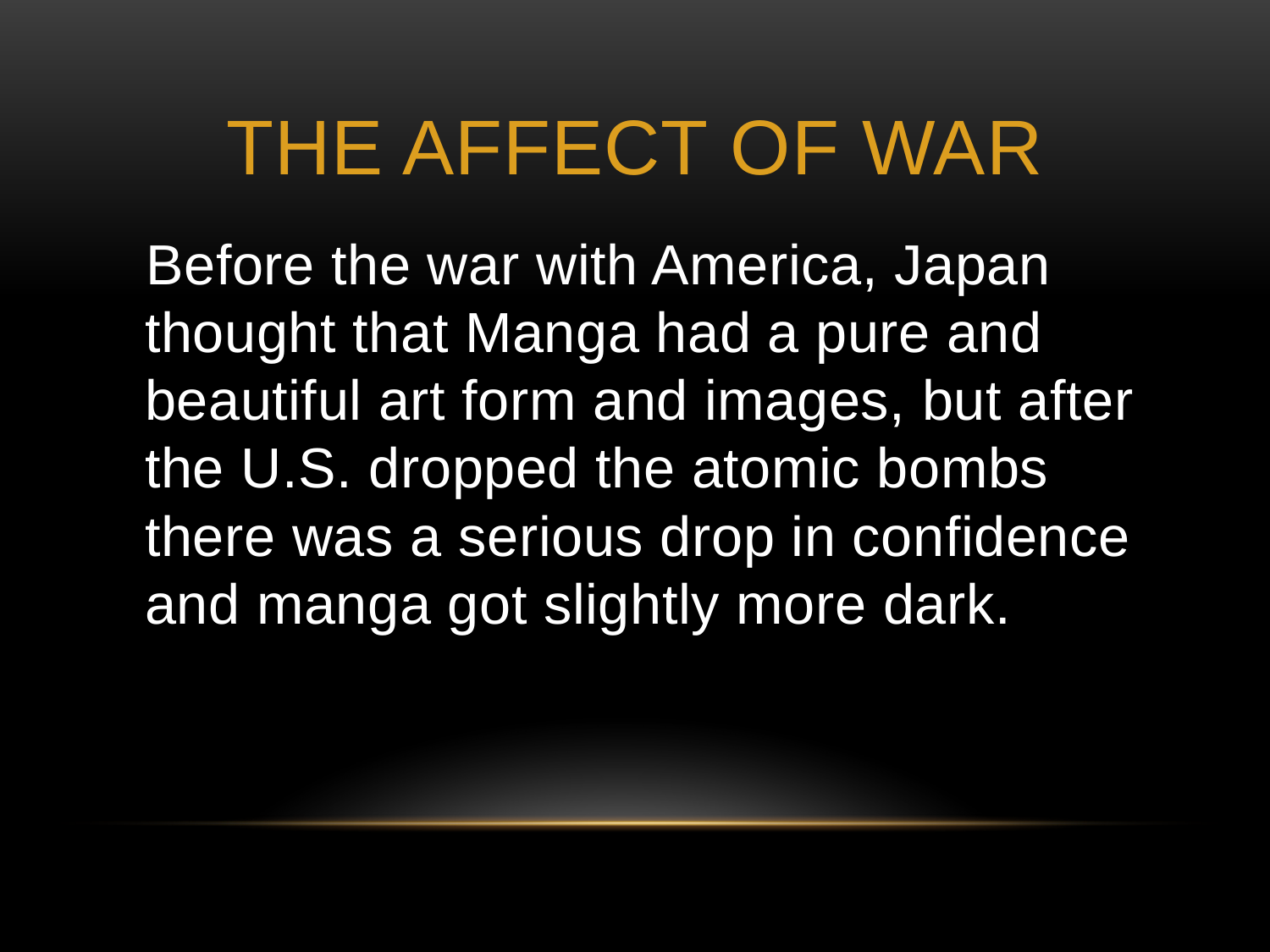

# The affect of war
   Before the war with America, Japan thought that Manga had a pure and beautiful art form and images, but after the U.S. dropped the atomic bombs there was a serious drop in confidence and manga got slightly more dark.